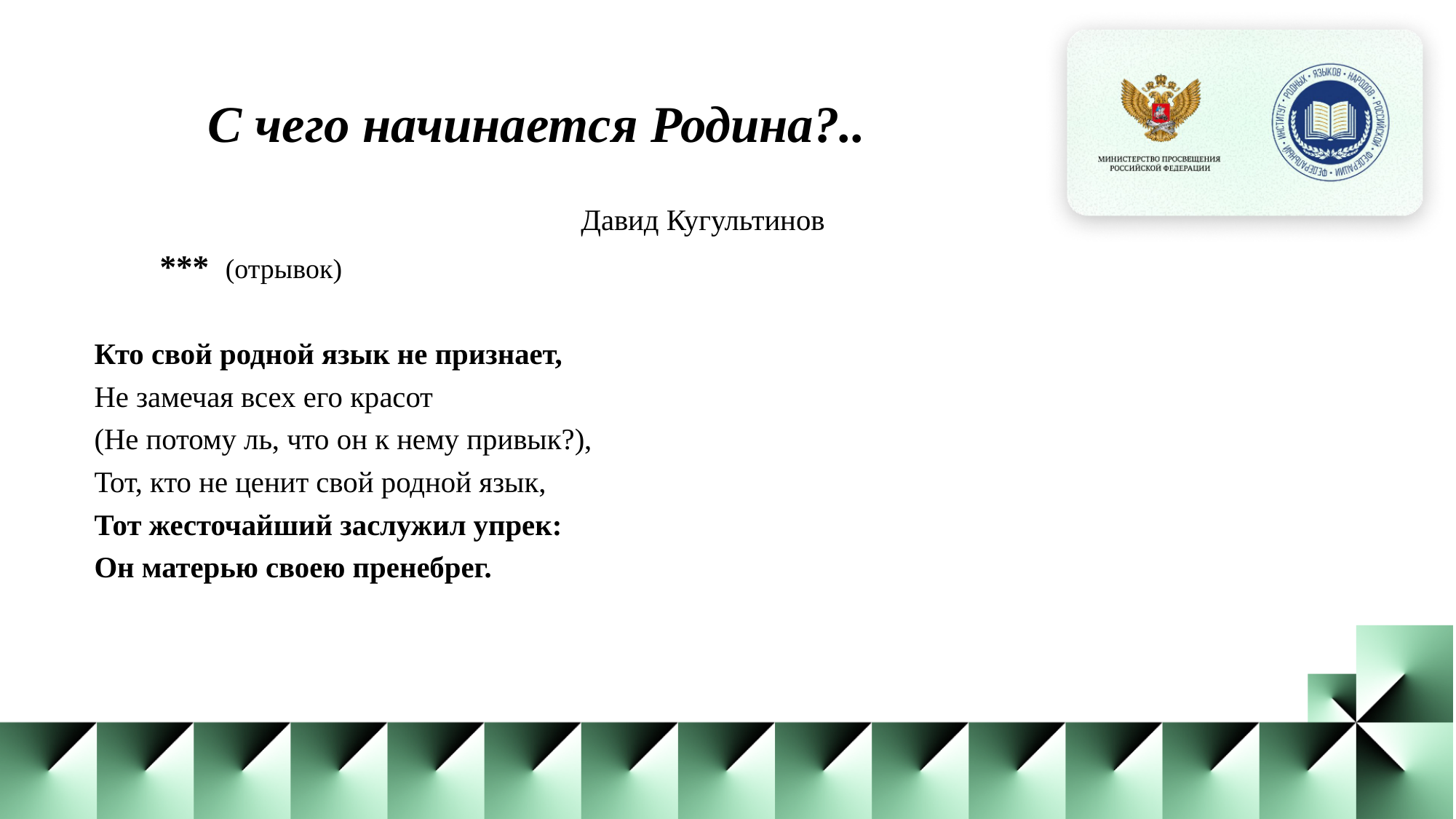

С чего начинается Родина?..
            Давид Кугультинов
        ***  (отрывок)

Кто свой родной язык не признает,
Не замечая всех его красот
(Не потому ль, что он к нему привык?),
Тот, кто не ценит свой родной язык,
Тот жесточайший заслужил упрек:
Он матерью своею пренебрег.